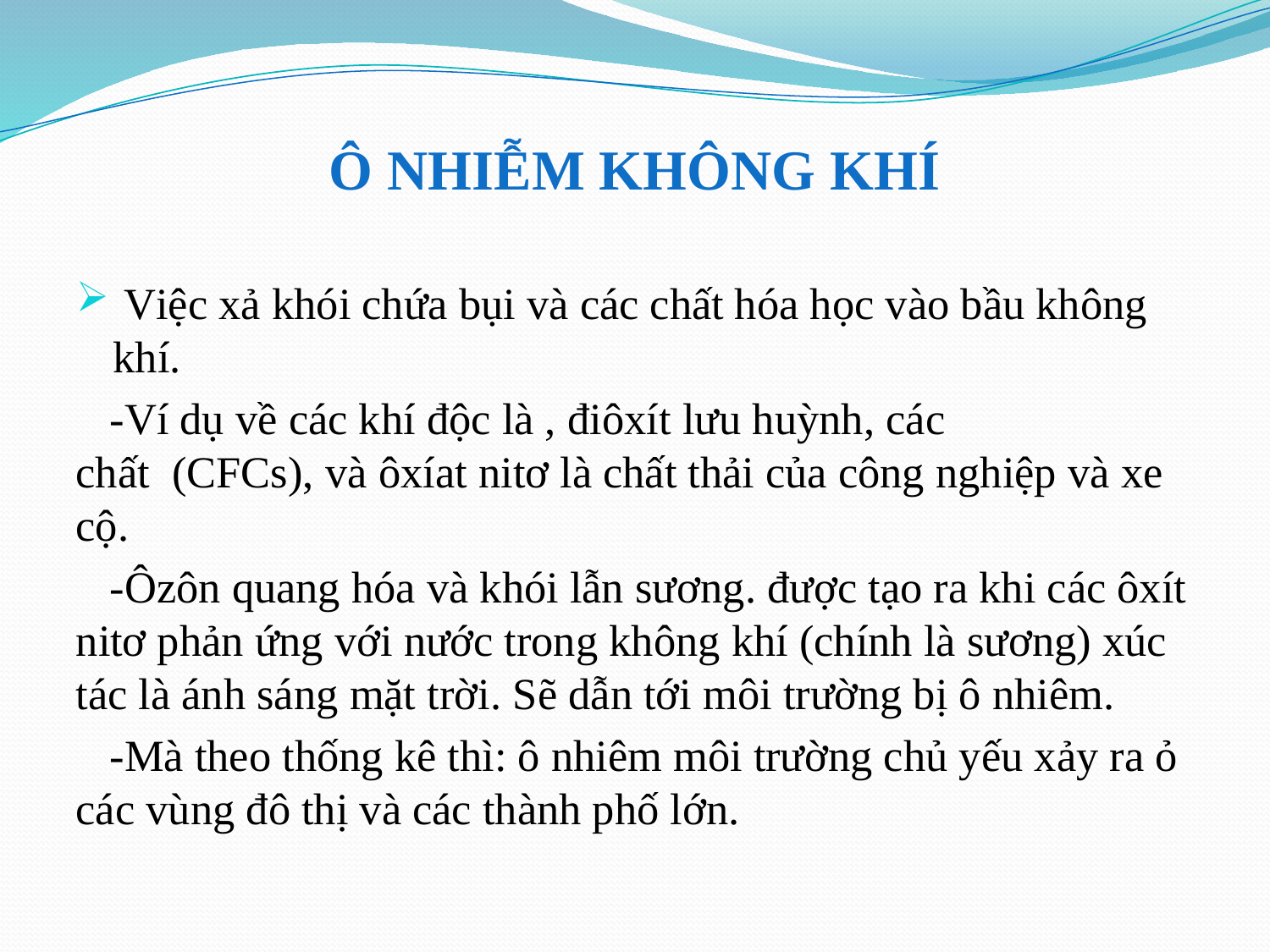

# Ô nhiễm không khí
 Việc xả khói chứa bụi và các chất hóa học vào bầu không khí.
   -Ví dụ về các khí độc là , điôxít lưu huỳnh, các chất  (CFCs), và ôxíat nitơ là chất thải của công nghiệp và xe cộ.
   -Ôzôn quang hóa và khói lẫn sương. được tạo ra khi các ôxít nitơ phản ứng với nước trong không khí (chính là sương) xúc tác là ánh sáng mặt trời. Sẽ dẫn tới môi trường bị ô nhiêm.
   -Mà theo thống kê thì: ô nhiêm môi trường chủ yếu xảy ra ỏ các vùng đô thị và các thành phố lớn.